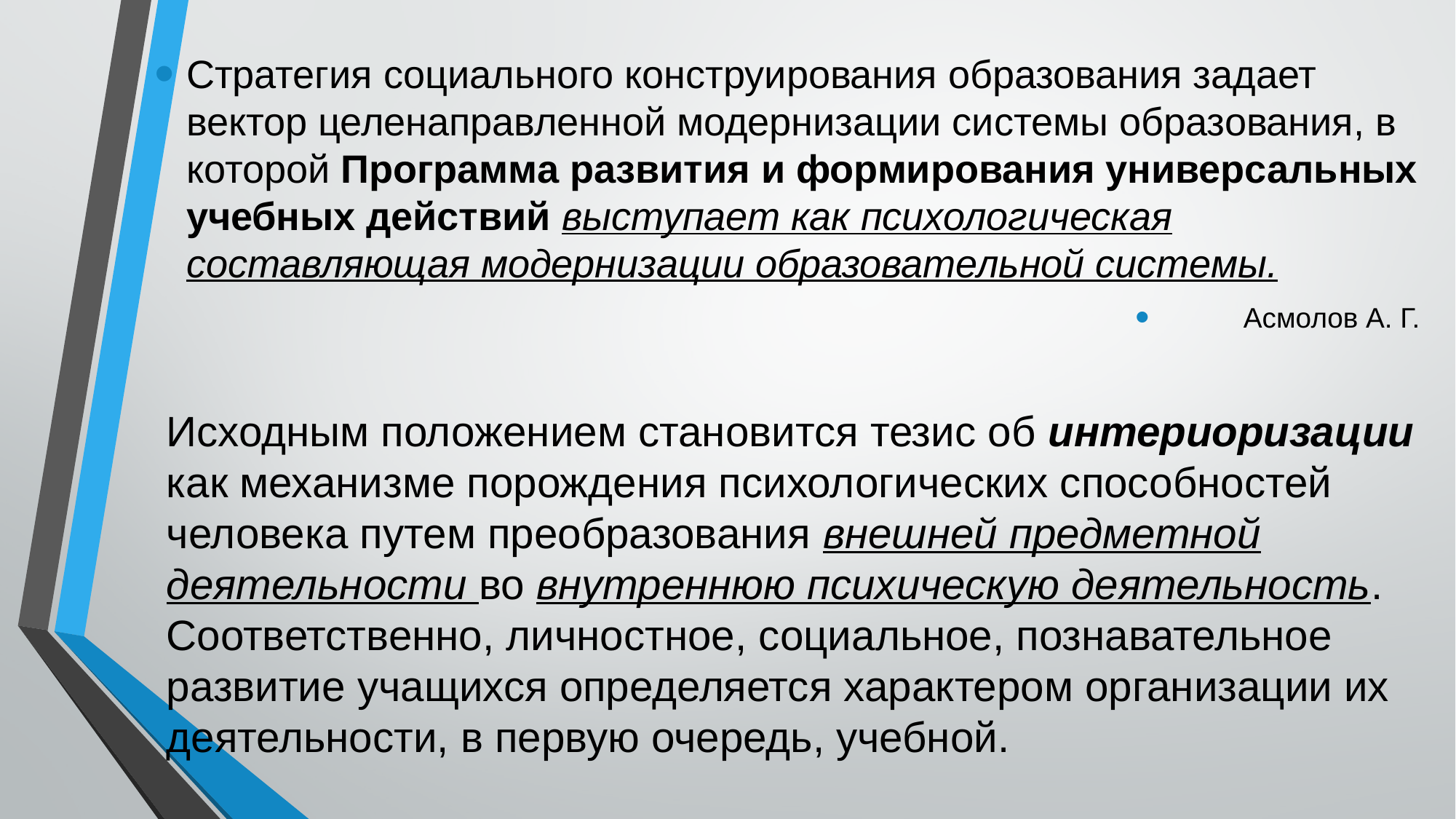

Стратегия социального конструирования образования задает вектор целенаправленной модернизации системы образования, в которой Программа развития и формирования универсальных учебных действий выступает как психологическая составляющая модернизации образовательной системы.
Асмолов А. Г.
Исходным положением становится тезис об интериоризации как механизме порождения психологических способностей человека путем преобразования внешней предметной деятельности во внутреннюю психическую деятельность. Соответственно, личностное, социальное, познавательное развитие учащихся определяется характером организации их деятельности, в первую очередь, учебной.